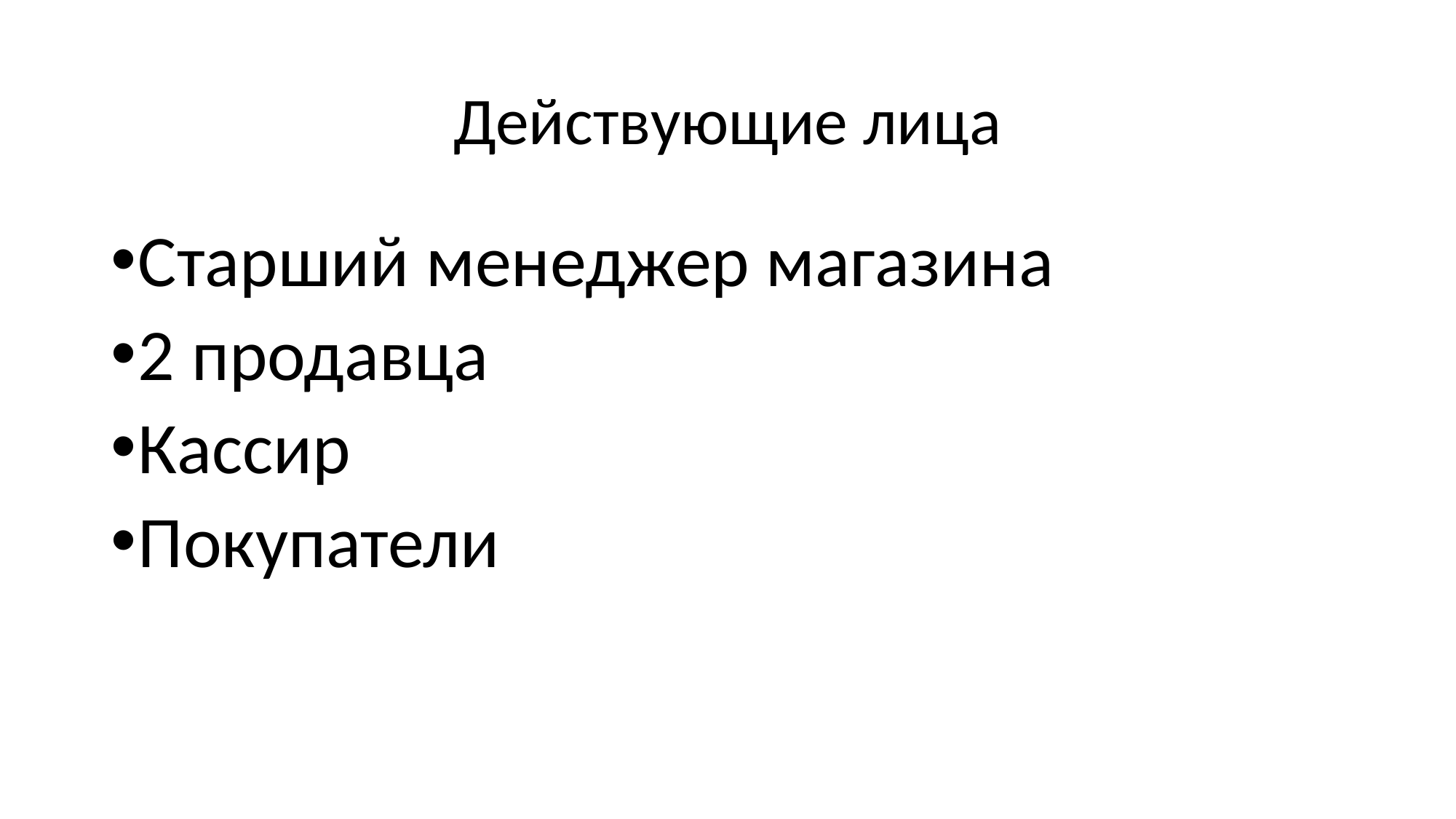

# Действующие лица
Старший менеджер магазина
2 продавца
Кассир
Покупатели